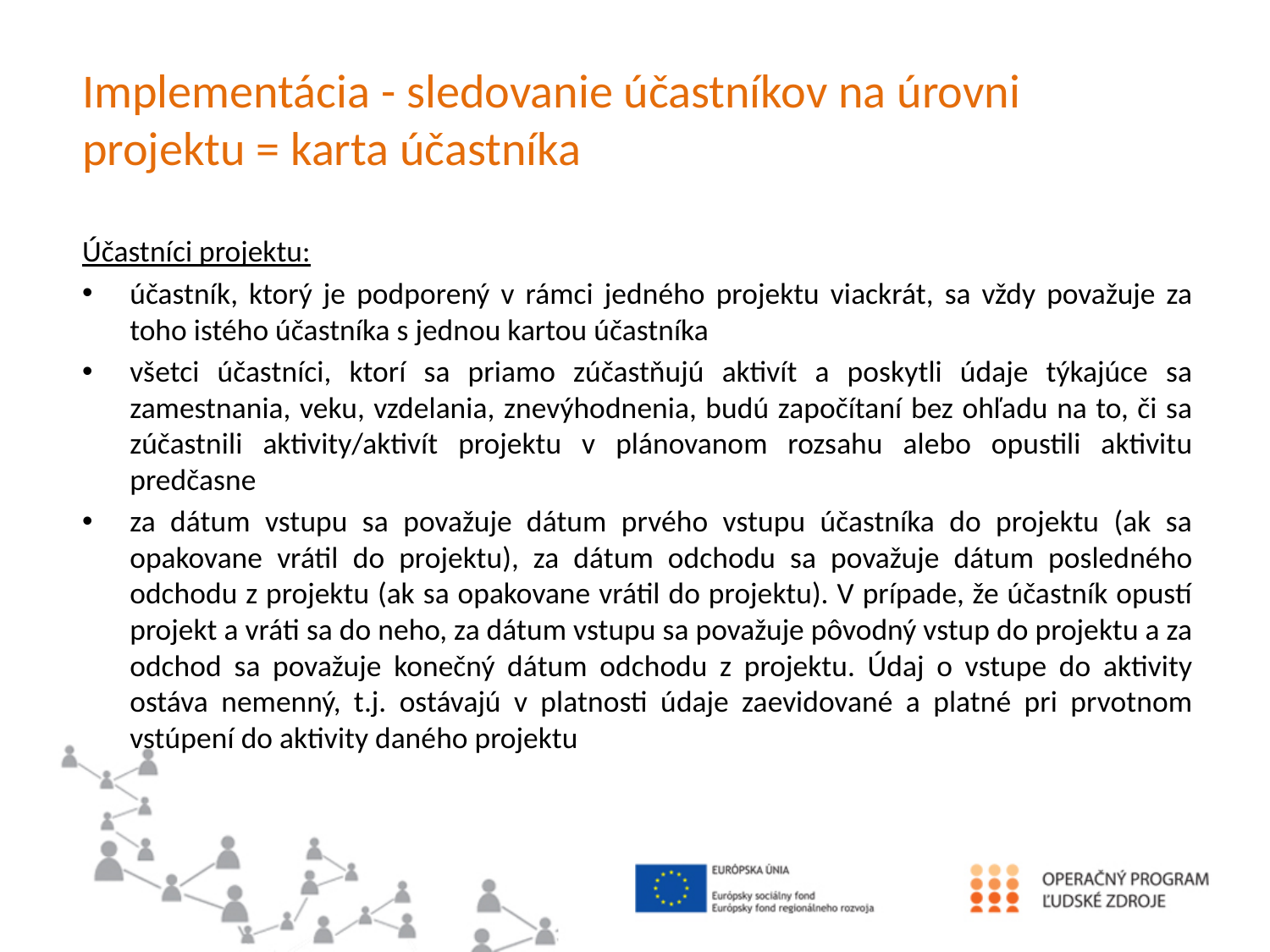

# Implementácia - sledovanie účastníkov na úrovni projektu = karta účastníka
Účastníci projektu:
účastník, ktorý je podporený v rámci jedného projektu viackrát, sa vždy považuje za toho istého účastníka s jednou kartou účastníka
všetci účastníci, ktorí sa priamo zúčastňujú aktivít a poskytli údaje týkajúce sa zamestnania, veku, vzdelania, znevýhodnenia, budú započítaní bez ohľadu na to, či sa zúčastnili aktivity/aktivít projektu v plánovanom rozsahu alebo opustili aktivitu predčasne
za dátum vstupu sa považuje dátum prvého vstupu účastníka do projektu (ak sa opakovane vrátil do projektu), za dátum odchodu sa považuje dátum posledného odchodu z projektu (ak sa opakovane vrátil do projektu). V prípade, že účastník opustí projekt a vráti sa do neho, za dátum vstupu sa považuje pôvodný vstup do projektu a za odchod sa považuje konečný dátum odchodu z projektu. Údaj o vstupe do aktivity ostáva nemenný, t.j. ostávajú v platnosti údaje zaevidované a platné pri prvotnom vstúpení do aktivity daného projektu